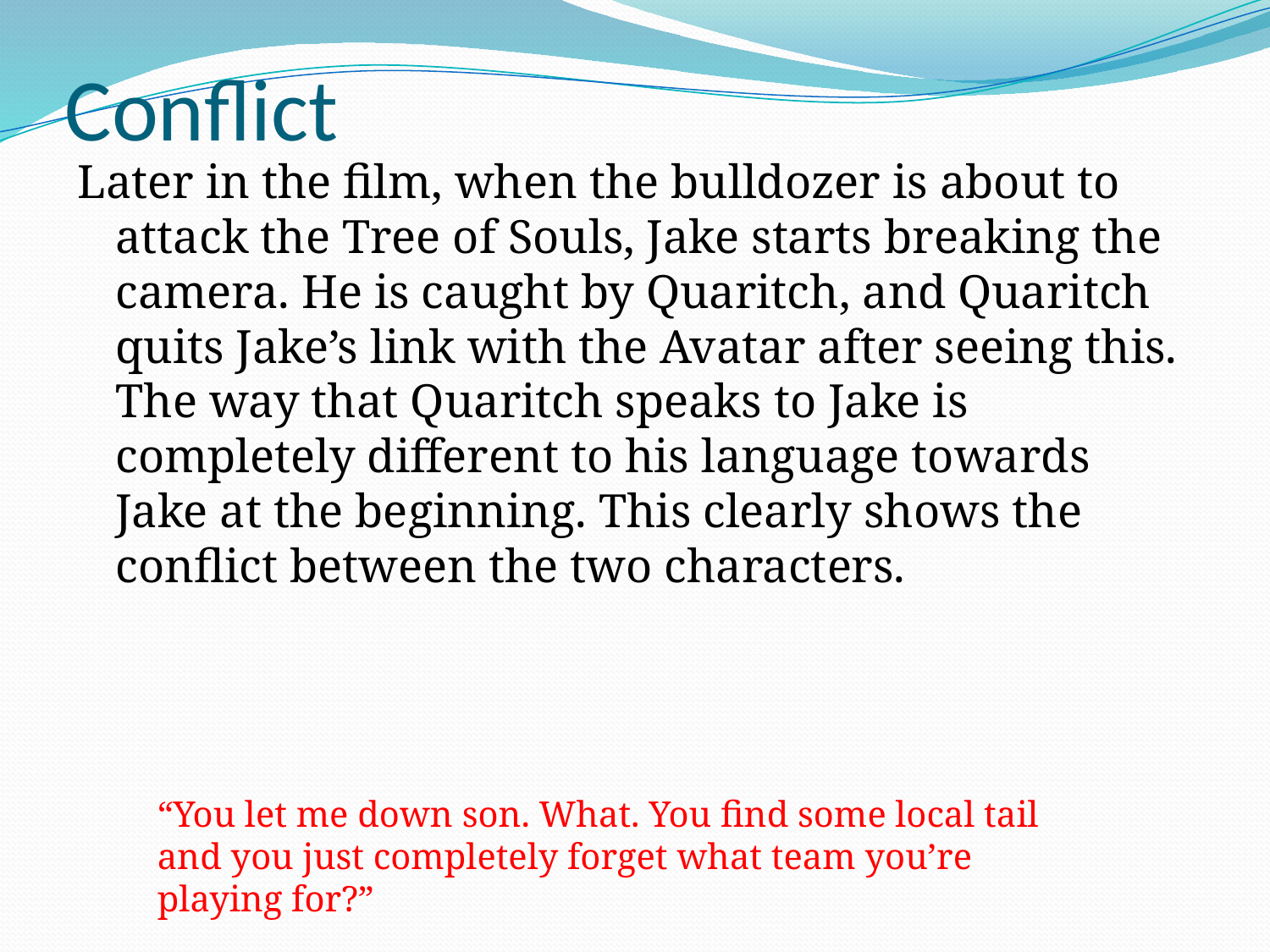

# Conflict
Later in the film, when the bulldozer is about to attack the Tree of Souls, Jake starts breaking the camera. He is caught by Quaritch, and Quaritch quits Jake’s link with the Avatar after seeing this. The way that Quaritch speaks to Jake is completely different to his language towards Jake at the beginning. This clearly shows the conflict between the two characters.
“You let me down son. What. You find some local tail and you just completely forget what team you’re playing for?”